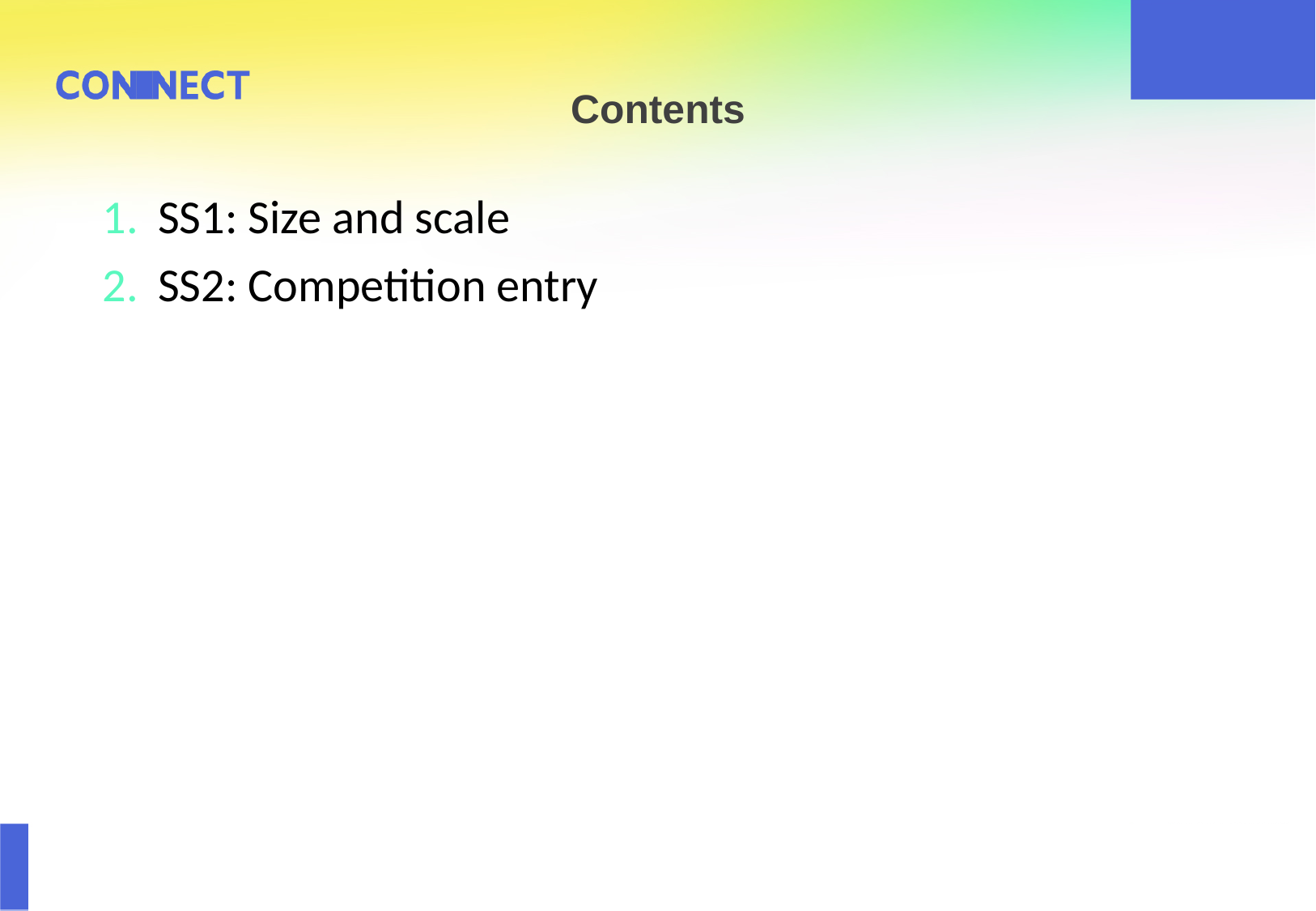

Contents
SS1: Size and scale
SS2: Competition entry